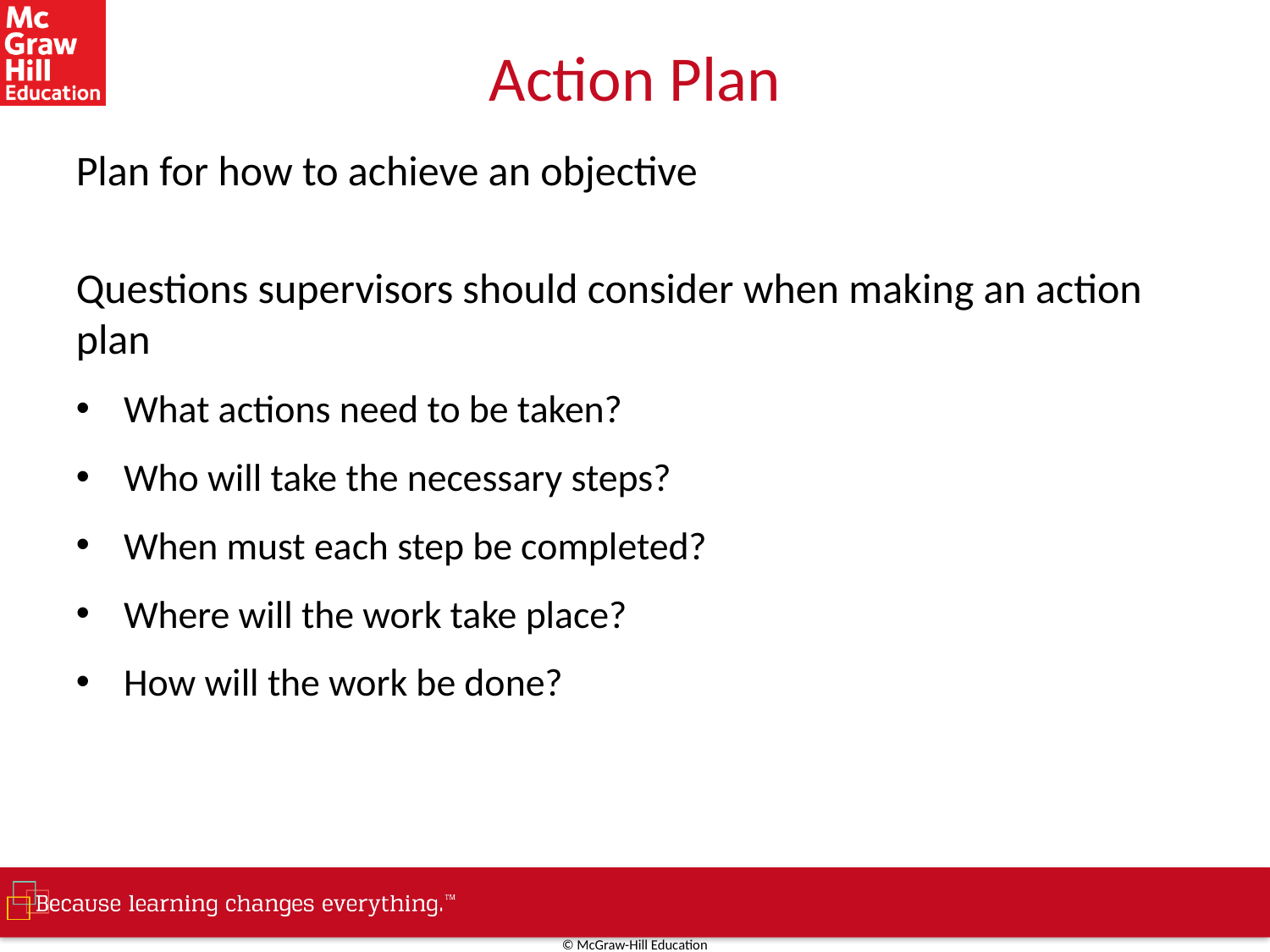

# Action Plan
Plan for how to achieve an objective

Questions supervisors should consider when making an action plan
What actions need to be taken?
Who will take the necessary steps?
When must each step be completed?
Where will the work take place?
How will the work be done?